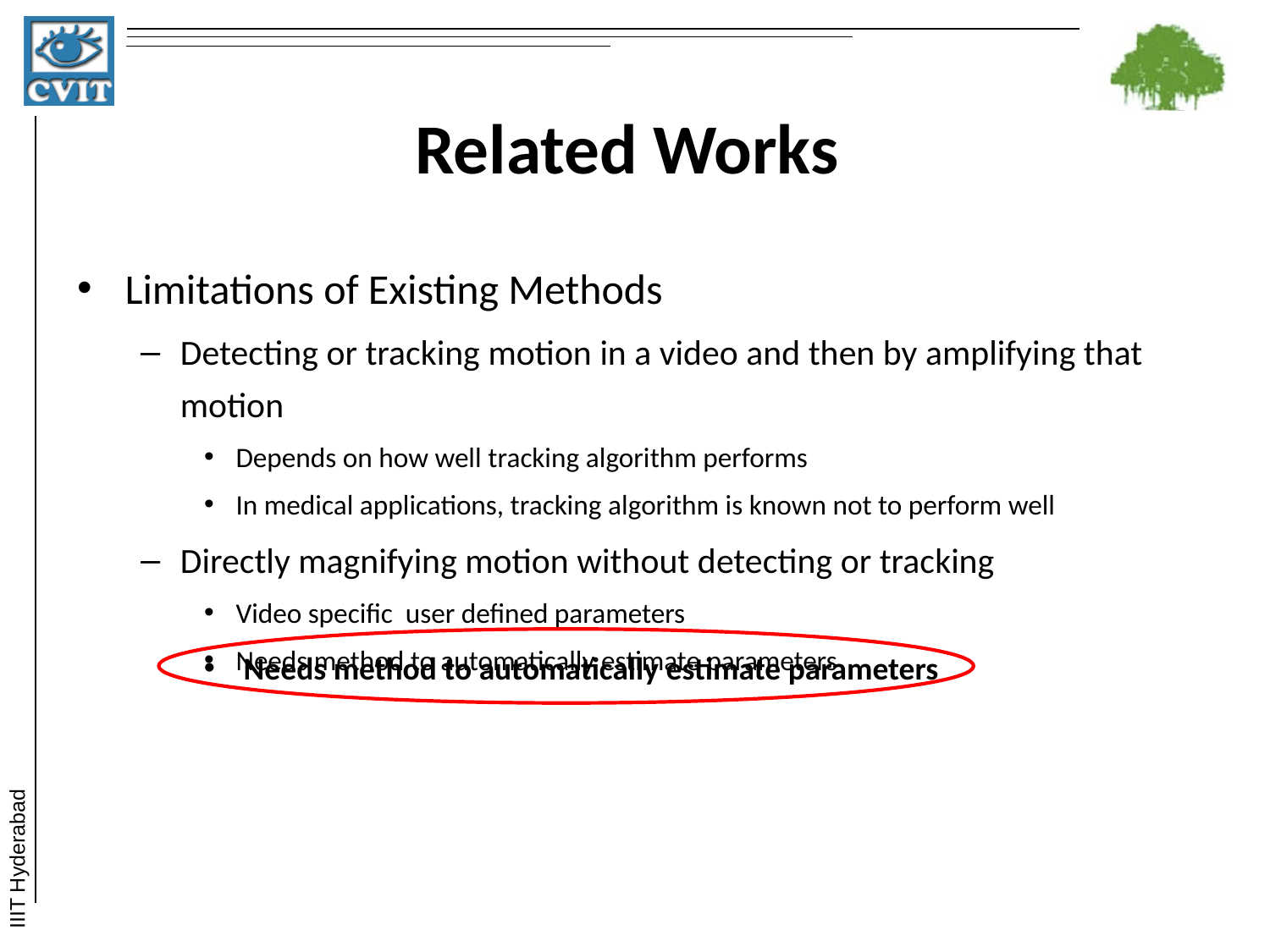

# Related Works
Limitations of Existing Methods
Detecting or tracking motion in a video and then by amplifying that motion
Depends on how well tracking algorithm performs
In medical applications, tracking algorithm is known not to perform well
Directly magnifying motion without detecting or tracking
Video specific  user defined parameters
Needs method to automatically estimate parameters

Needs method to automatically estimate parameters